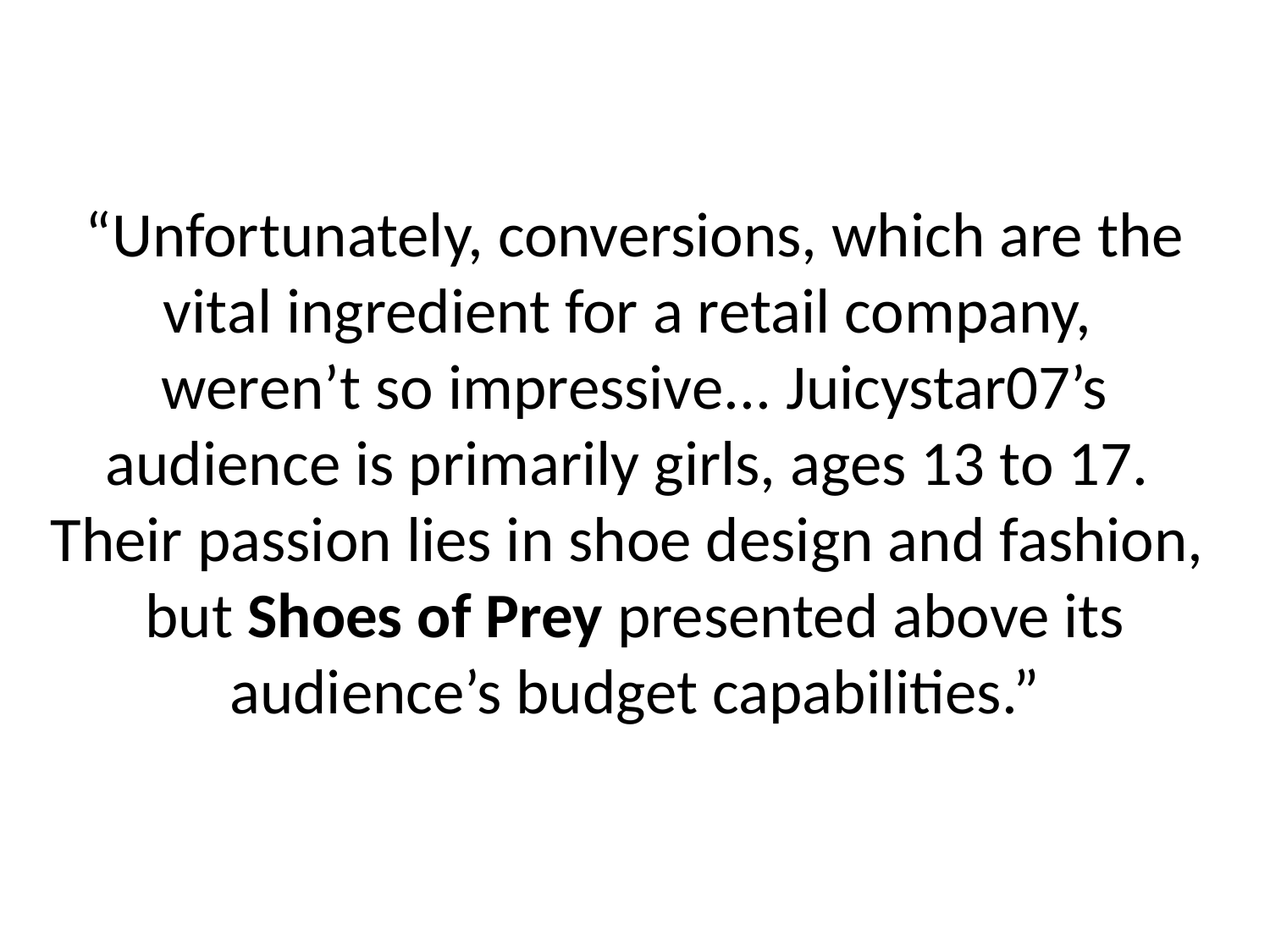

“Unfortunately, conversions, which are the vital ingredient for a retail company,
weren’t so impressive... Juicystar07’s audience is primarily girls, ages 13 to 17.
Their passion lies in shoe design and fashion,
but Shoes of Prey presented above its
audience’s budget capabilities.”